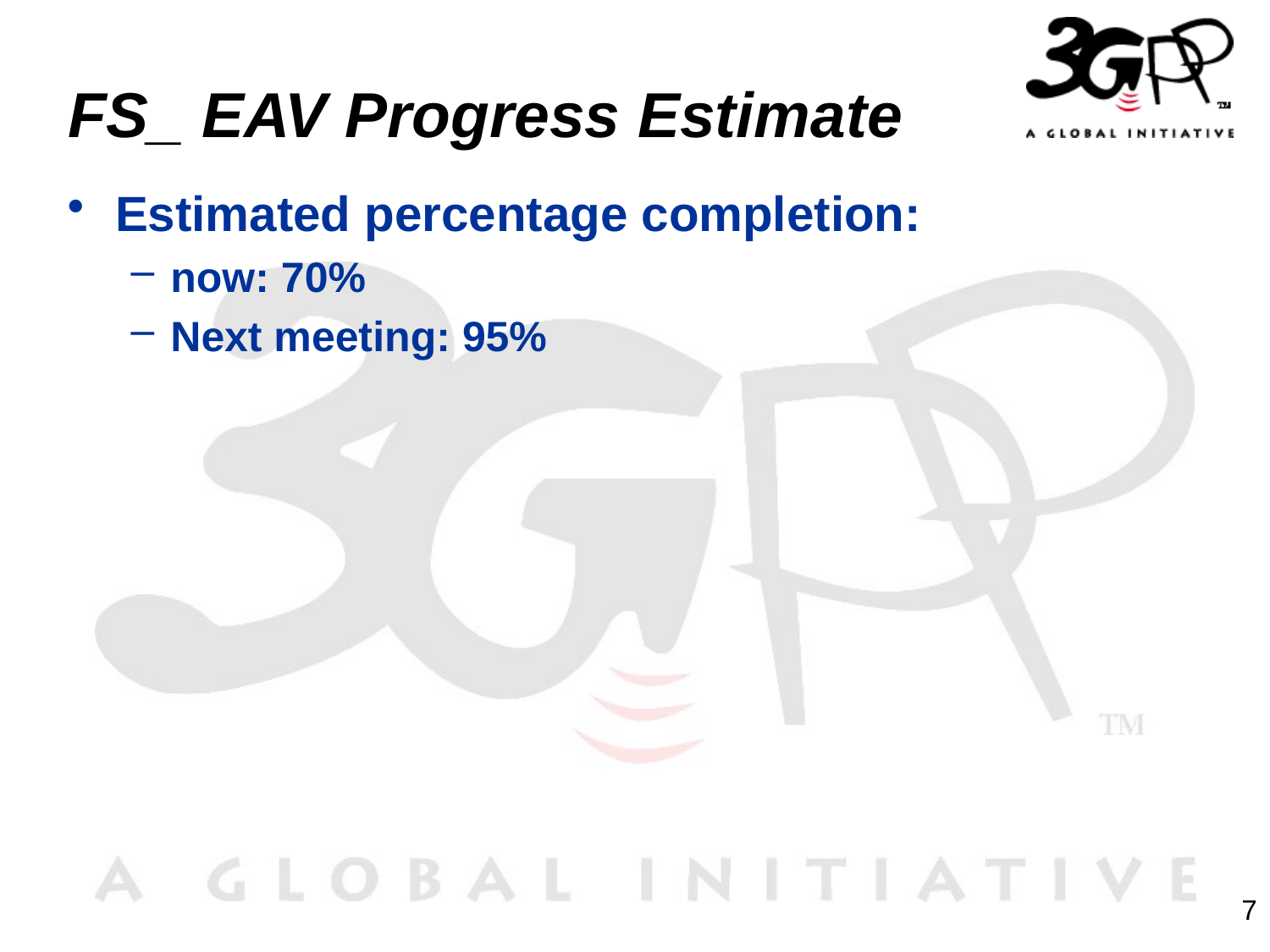

# FS_ EAV Progress Estimate
Estimated percentage completion:
now: 70%
Next meeting: 95%
7